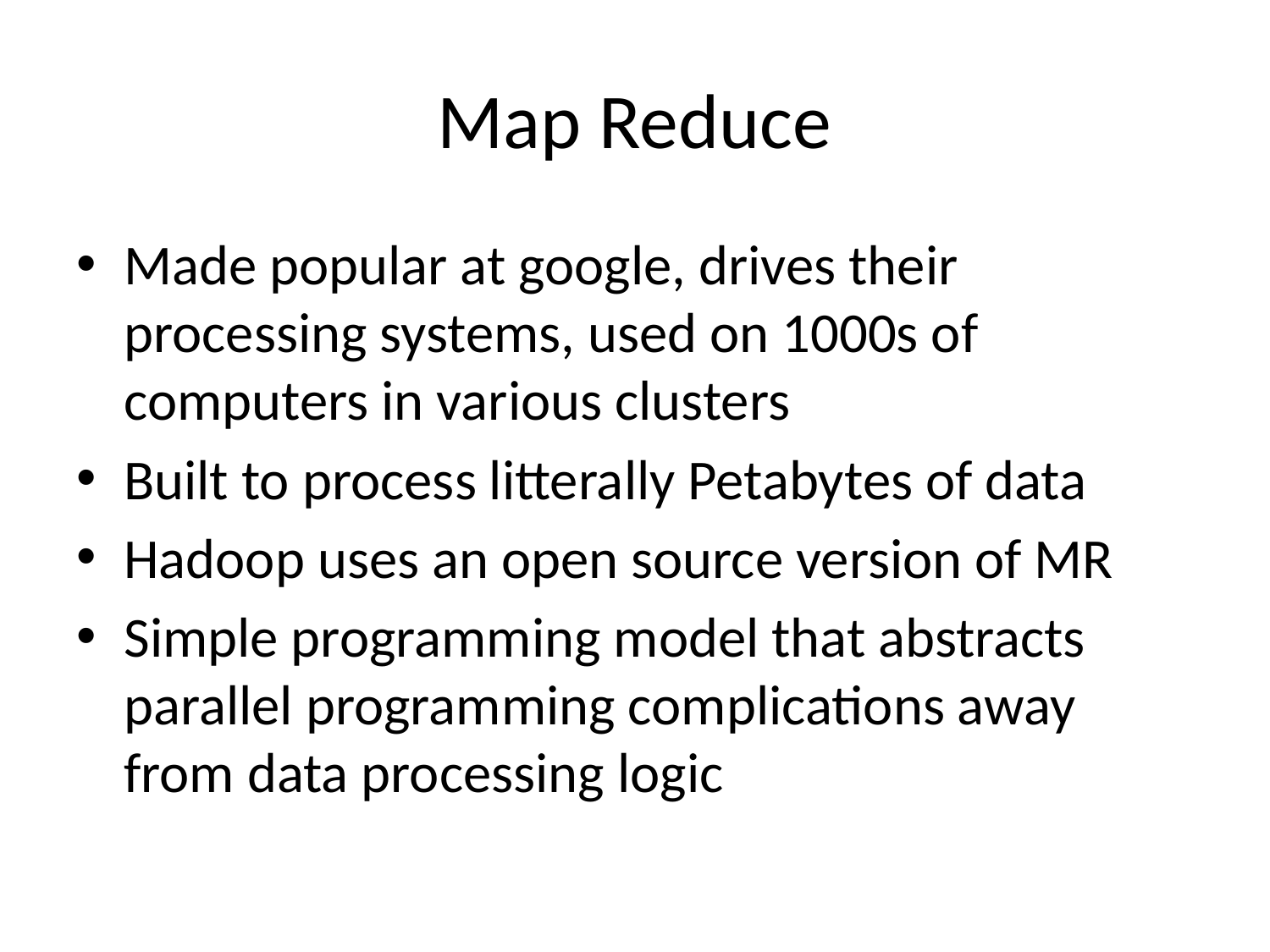

# Map Reduce
Made popular at google, drives their processing systems, used on 1000s of computers in various clusters
Built to process litterally Petabytes of data
Hadoop uses an open source version of MR
Simple programming model that abstracts parallel programming complications away from data processing logic